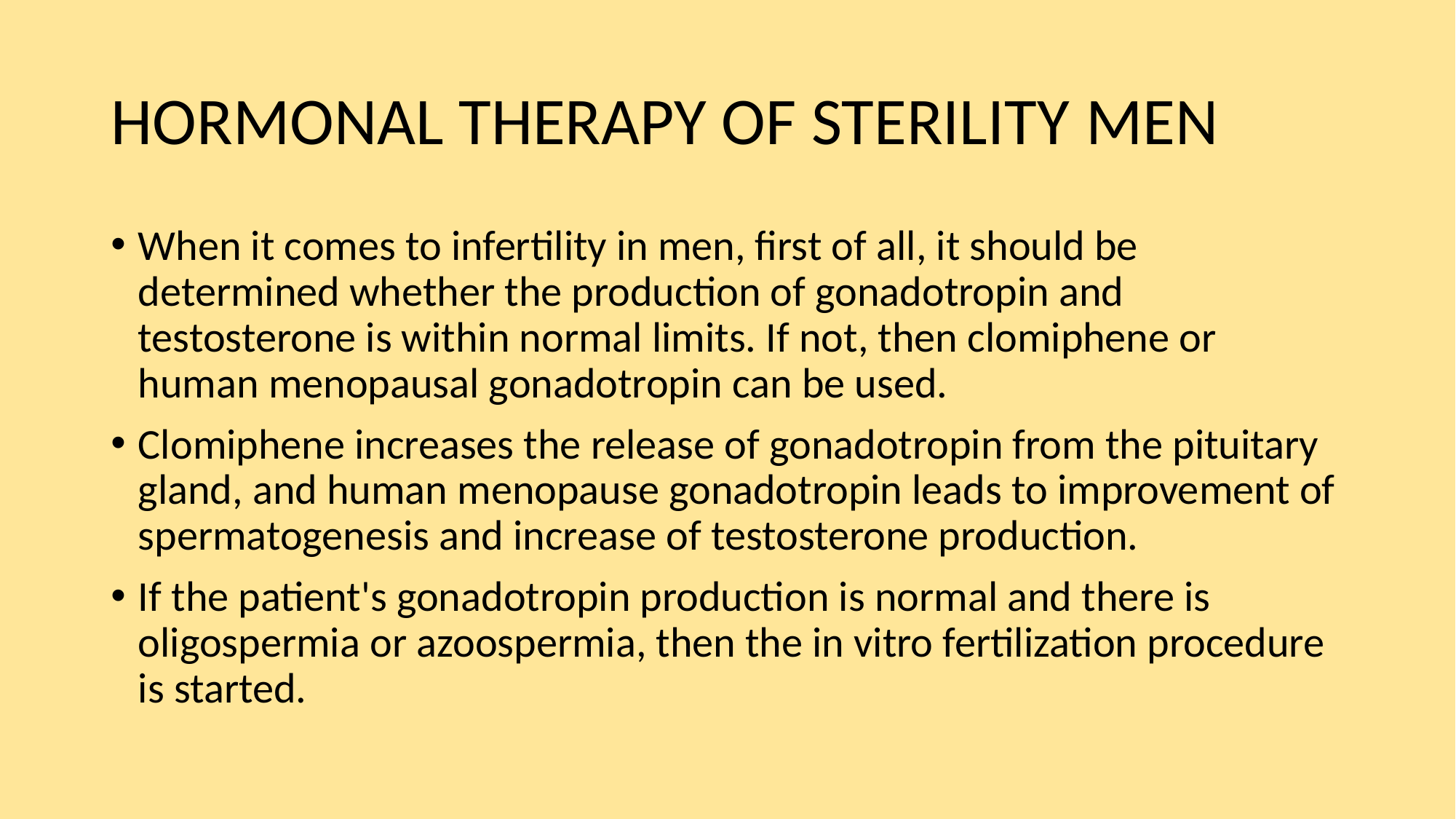

# HORMONAL THERAPY OF STERILITY MEN
When it comes to infertility in men, first of all, it should be determined whether the production of gonadotropin and testosterone is within normal limits. If not, then clomiphene or human menopausal gonadotropin can be used.
Clomiphene increases the release of gonadotropin from the pituitary gland, and human menopause gonadotropin leads to improvement of spermatogenesis and increase of testosterone production.
If the patient's gonadotropin production is normal and there is oligospermia or azoospermia, then the in vitro fertilization procedure is started.